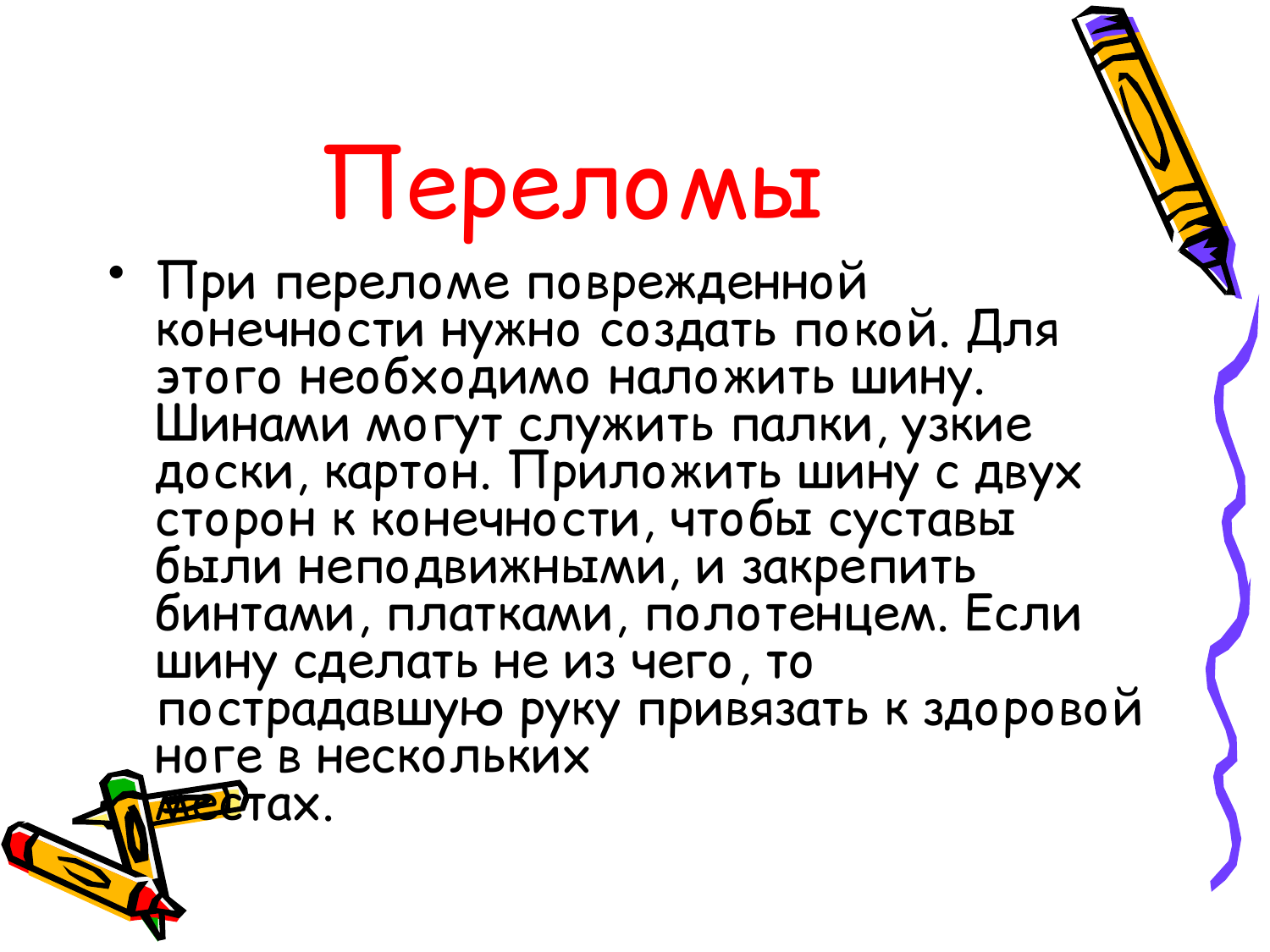

# Переломы
При переломе поврежденной конечности нужно создать покой. Для этого необходимо наложить шину. Шинами могут служить палки, узкие доски, картон. Приложить шину с двух сторон к конечности, чтобы суставы были неподвижными, и закрепить бинтами, платками, полотенцем. Если шину сделать не из чего, то пострадавшую руку привязать к здоровой ноге в нескольких
местах.